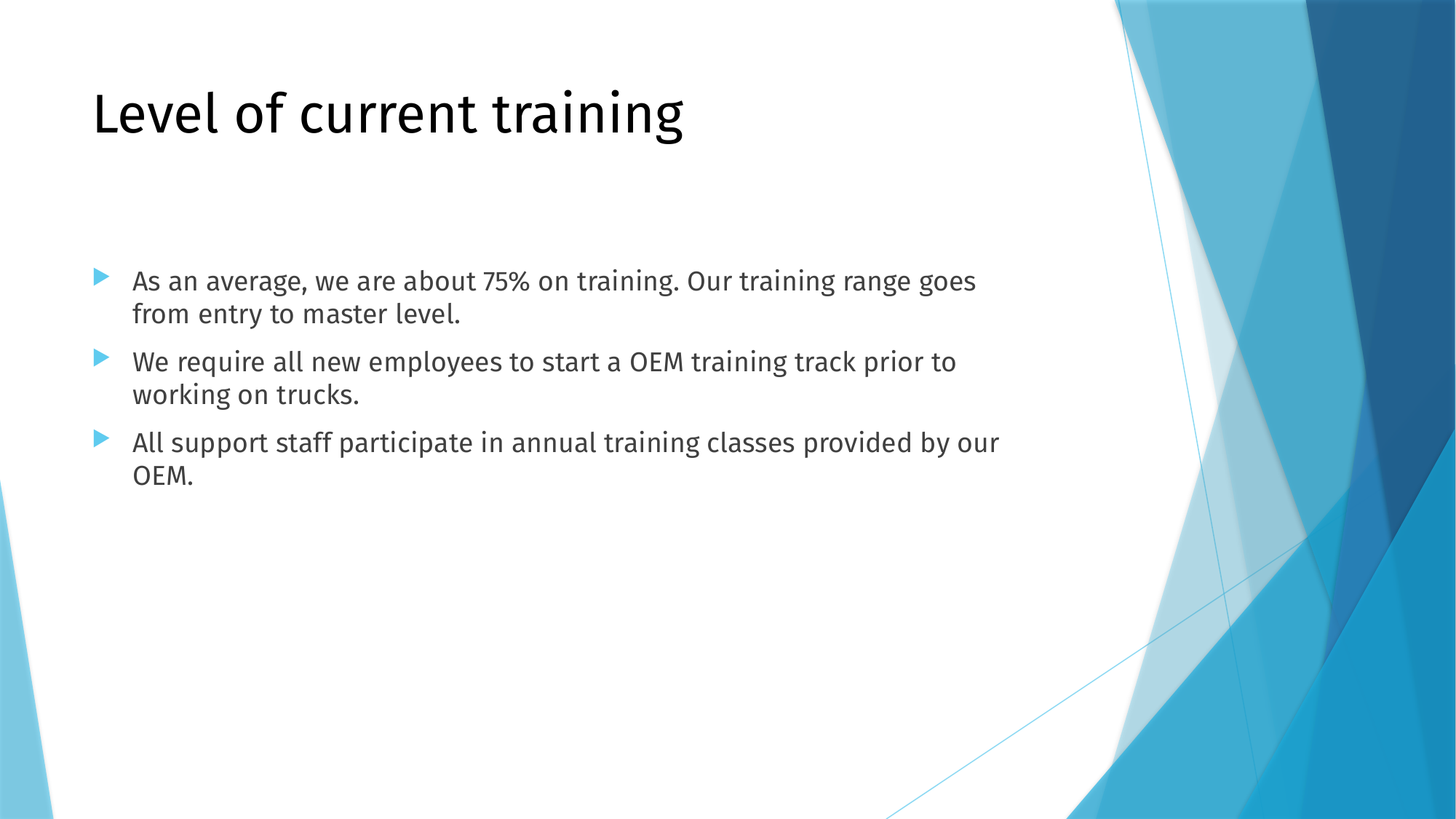

# Level of current training
As an average, we are about 75% on training. Our training range goes from entry to master level.
We require all new employees to start a OEM training track prior to working on trucks.
All support staff participate in annual training classes provided by our OEM.